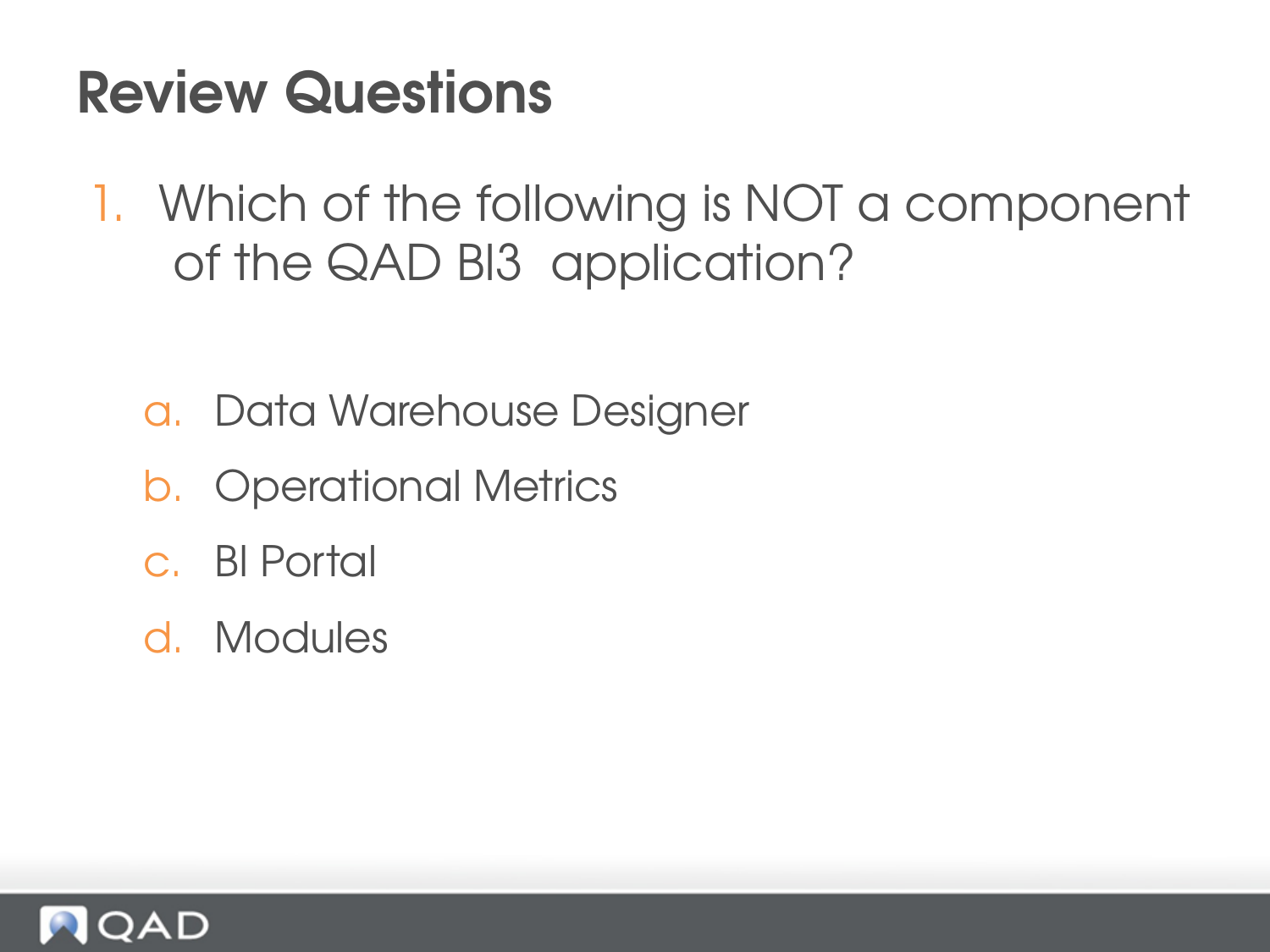

# Review Questions
Which of the following is NOT a component  of the QAD BI3  application?

Data Warehouse Designer
Operational Metrics
BI Portal
Modules